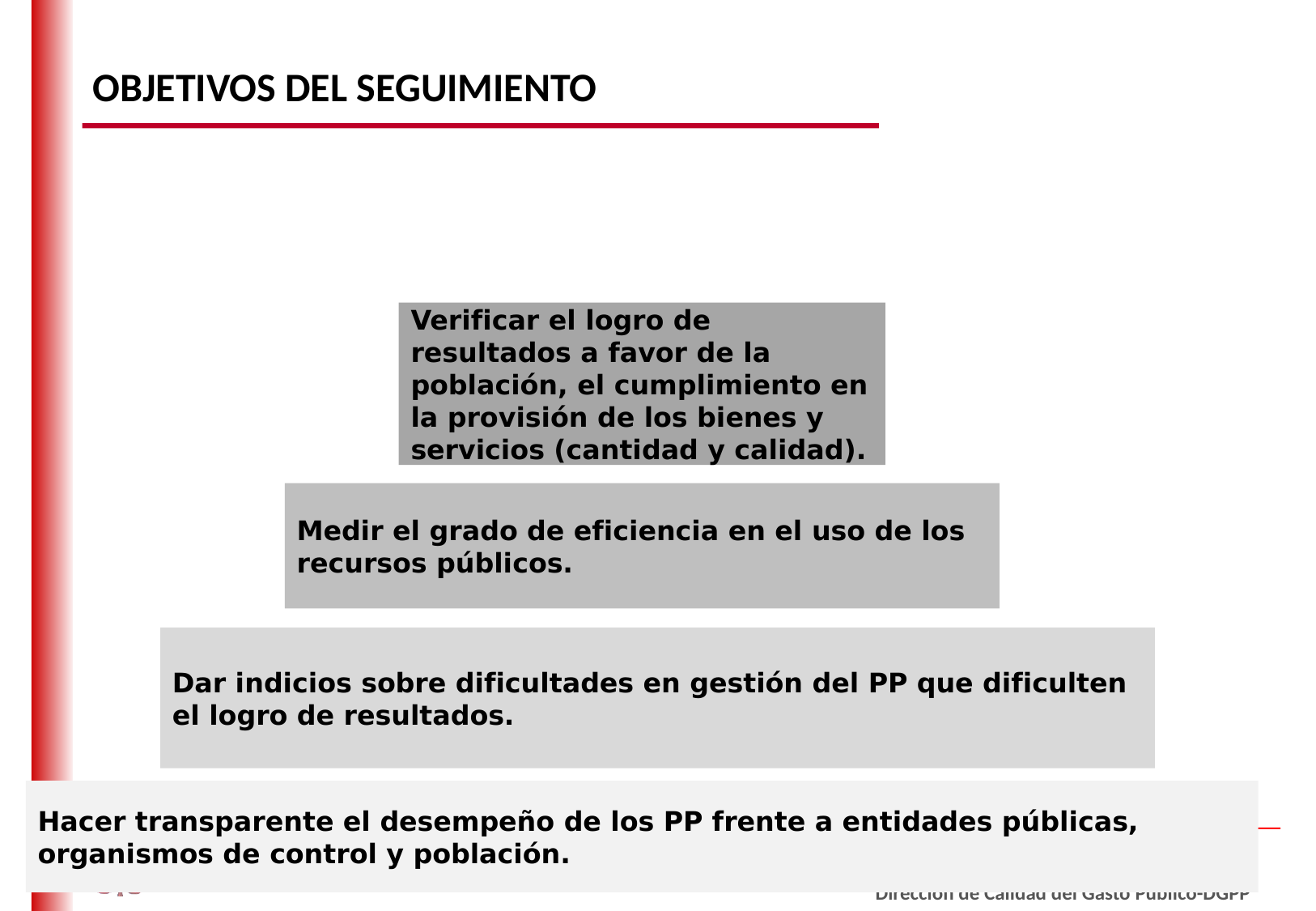

OBJETIVOS DEL SEGUIMIENTO
Verificar el logro de resultados a favor de la población, el cumplimiento en la provisión de los bienes y servicios (cantidad y calidad).
Medir el grado de eficiencia en el uso de los recursos públicos.
Dar indicios sobre dificultades en gestión del PP que dificulten el logro de resultados.
Hacer transparente el desempeño de los PP frente a entidades públicas, organismos de control y población.